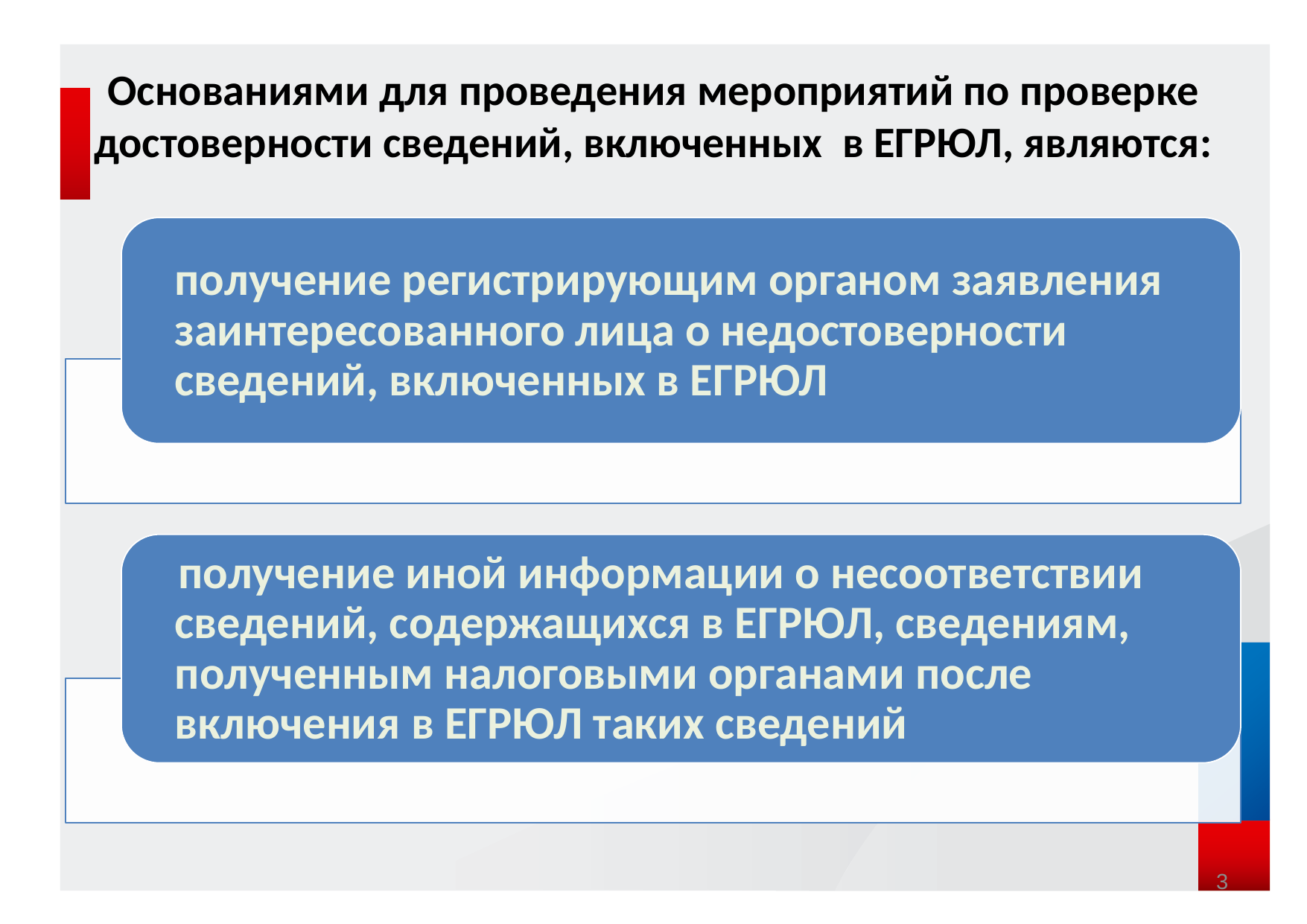

# Основаниями для проведения мероприятий по проверке достоверности сведений, включенных  в ЕГРЮЛ, являются:
получение регистрирующим органом заявления заинтересованного лица о недостоверности сведений, включенных в ЕГРЮЛ
 получение иной информации о несоответствии сведений, содержащихся в ЕГРЮЛ, сведениям, полученным налоговыми органами после включения в ЕГРЮЛ таких сведений
3